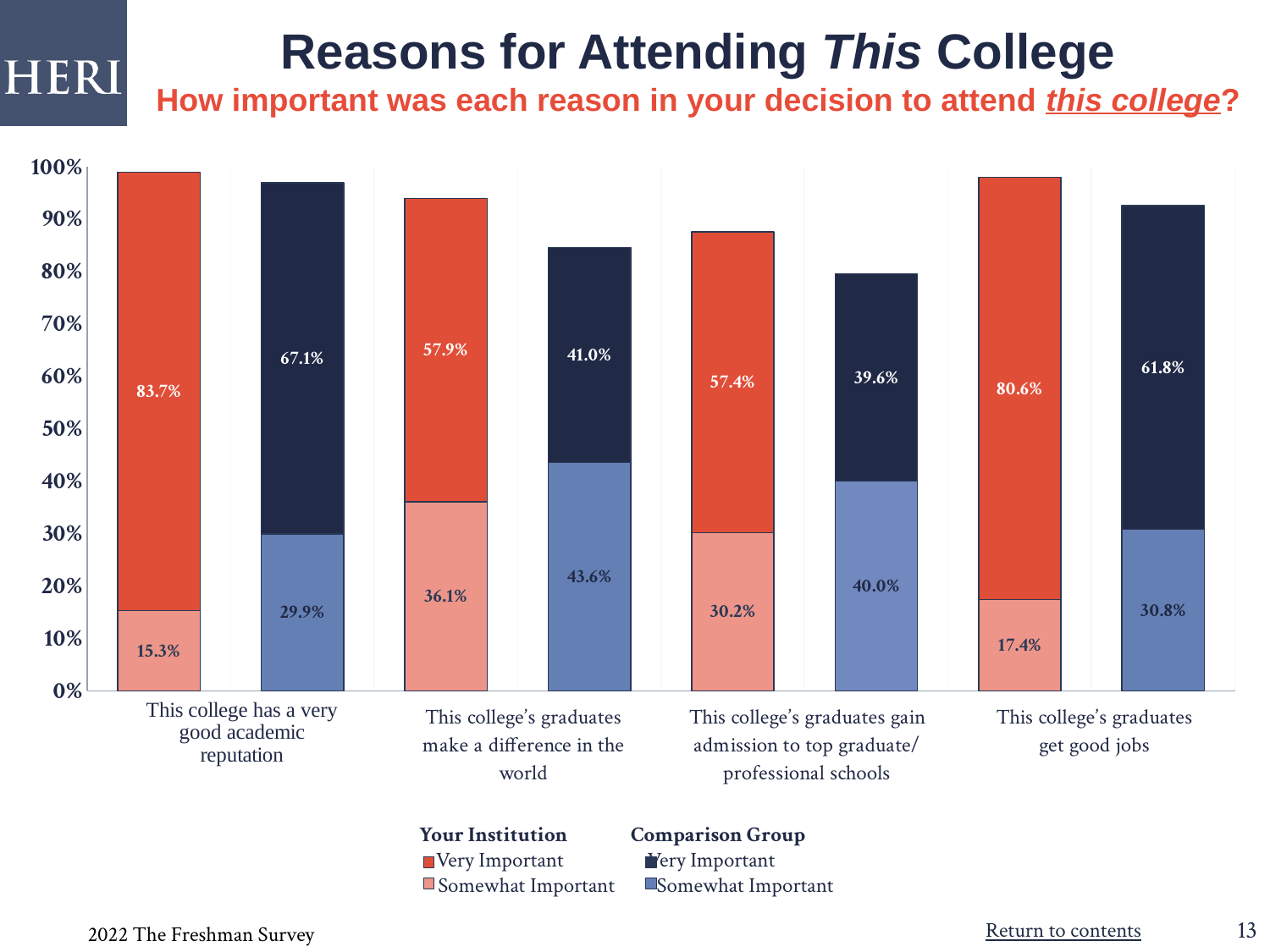

# Reasons for Attending This College How important was each reason in your decision to attend this college?

### Chart

| Category | Somewhat Important | Very Important |
|---|---|---|
| Your Institution | 0.153 | 0.837 |
| Comparison Group | 0.299 | 0.671 |
| Your Institution | 0.361 | 0.579 |
| Comparison Group | 0.436 | 0.41 |
| Your Institution | 0.302 | 0.574 |
| Comparison Group | 0.4 | 0.396 |
| Your Institution | 0.174 | 0.806 |
| Comparison Group | 0.308 | 0.618 |
 Your Institution               Comparison Group
     Very Important                  Very Important
     Somewhat Important         Somewhat Important

2022 The Freshman Survey
Return to contents
13